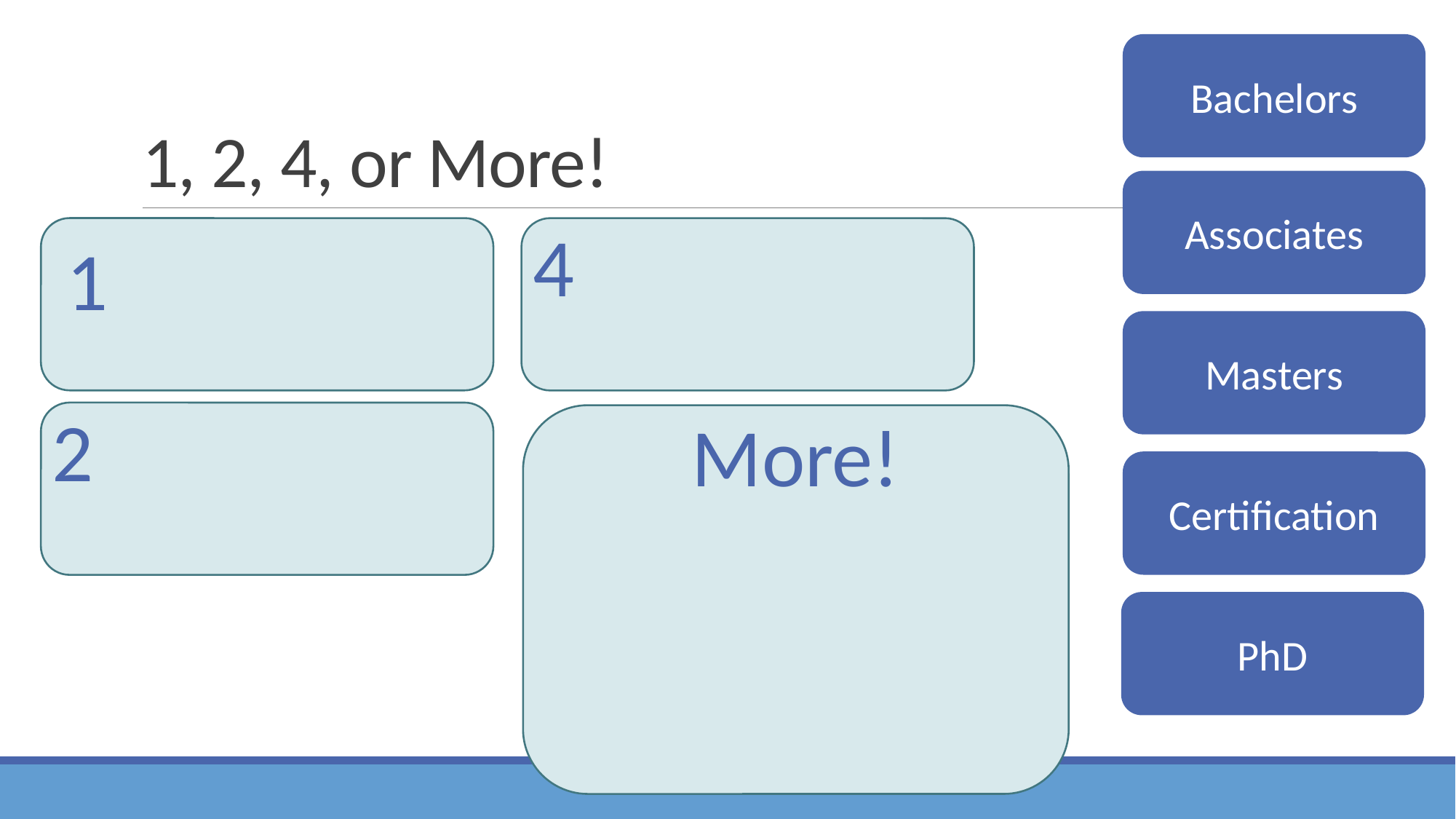

# 1, 2, 4, or More!
Bachelors
Associates
4

1
Masters
2
More!

Certification
PhD